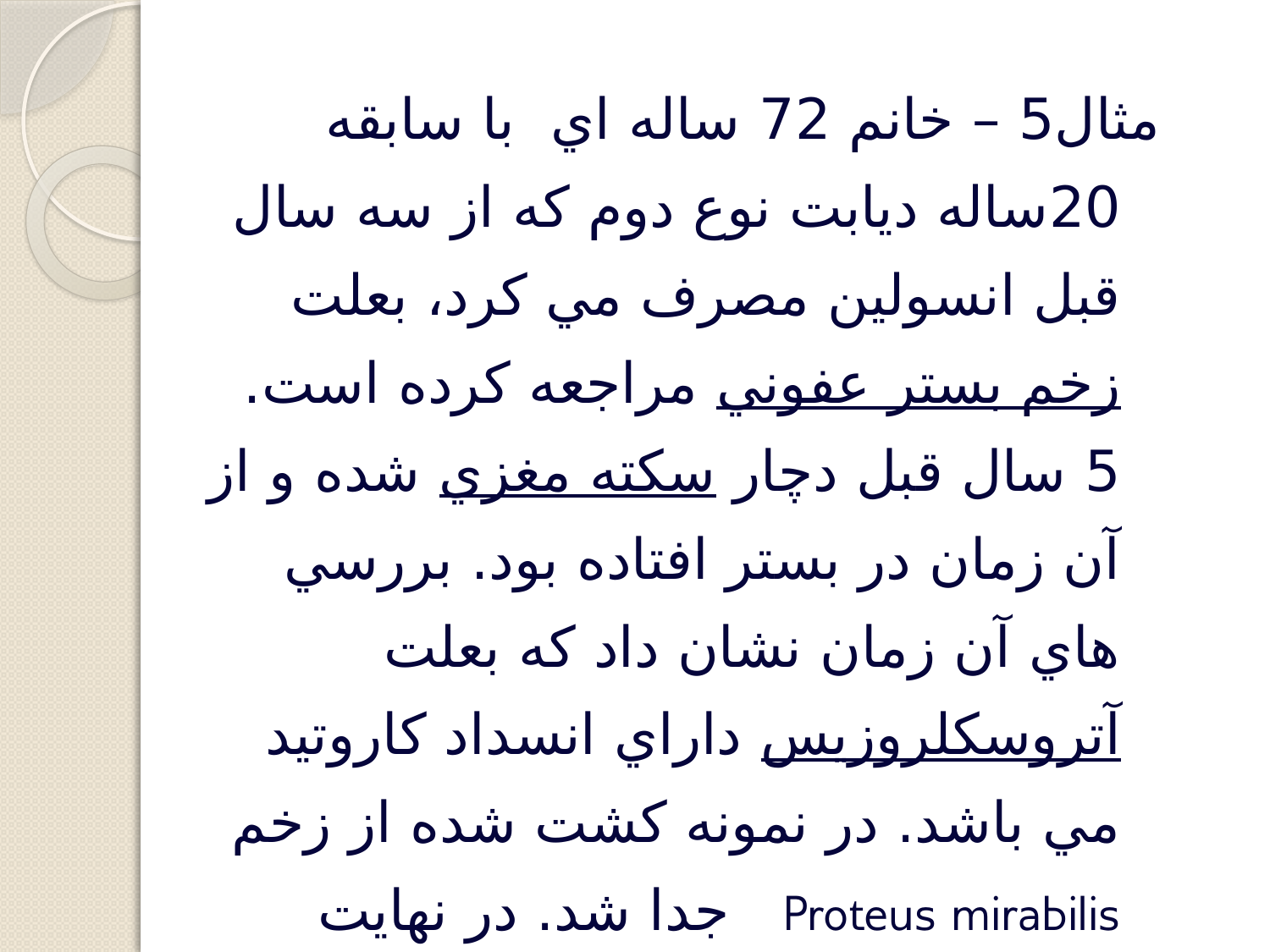

مثال5 – خانم 72 ساله اي  با سابقه 20ساله ديابت نوع دوم كه از سه سال قبل انسولين مصرف مي كرد، بعلت زخم بستر عفوني مراجعه كرده است.  5 سال قبل دچار سكته مغزي شده و از آن زمان در بستر افتاده بود. بررسي هاي آن زمان نشان داد كه بعلت آتروسكلروزيس داراي انسداد كاروتيد مي باشد. در نمونه كشت شده از زخم Proteus mirabilis   جدا شد. در نهايت بيمار با شوك سپتيك فوت نمود.